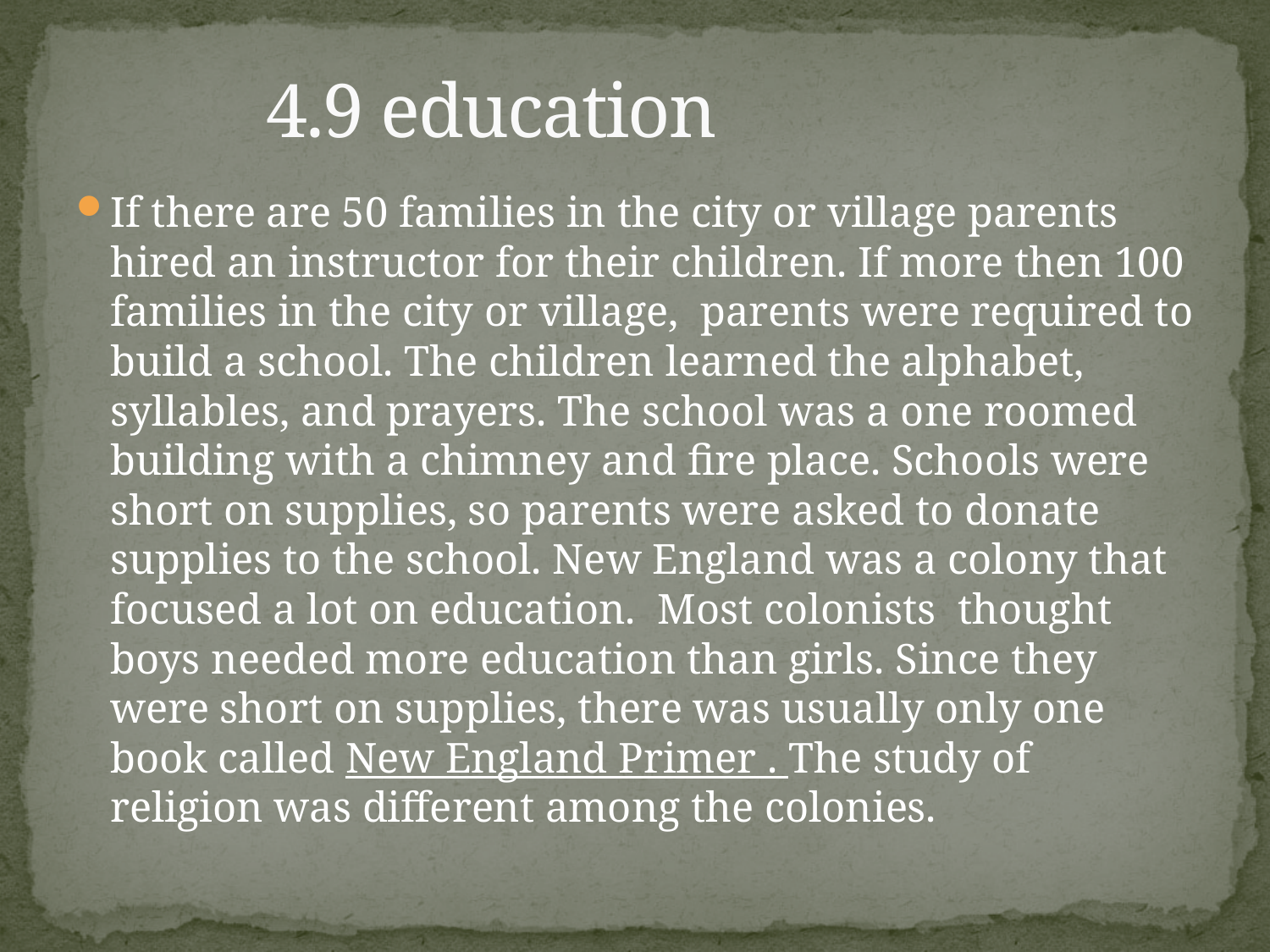

# 4.9 education
If there are 50 families in the city or village parents hired an instructor for their children. If more then 100 families in the city or village,  parents were required to build a school. The children learned the alphabet, syllables, and prayers. The school was a one roomed building with a chimney and fire place. Schools were short on supplies, so parents were asked to donate supplies to the school. New England was a colony that focused a lot on education.  Most colonists  thought boys needed more education than girls. Since they were short on supplies, there was usually only one book called New England Primer . The study of religion was different among the colonies.